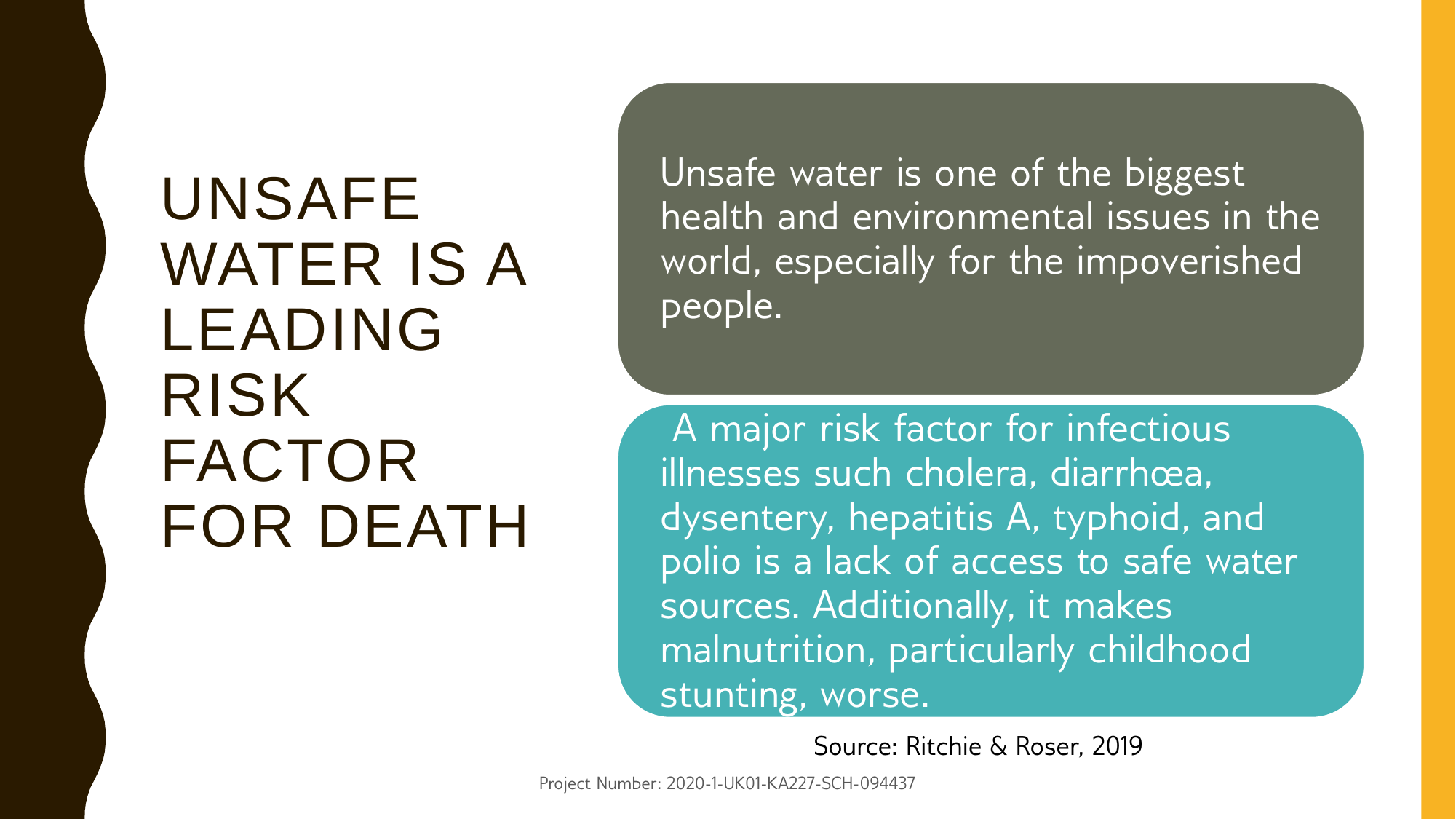

# Unsafe water is a leading risk factor for death
Unsafe water is one of the biggest health and environmental issues in the world, especially for the impoverished people.
 A major risk factor for infectious illnesses such cholera, diarrhoea, dysentery, hepatitis A, typhoid, and polio is a lack of access to safe water sources. Additionally, it makes malnutrition, particularly childhood stunting, worse.
Source: Ritchie & Roser, 2019
Project Number: 2020-1-UK01-KA227-SCH-094437